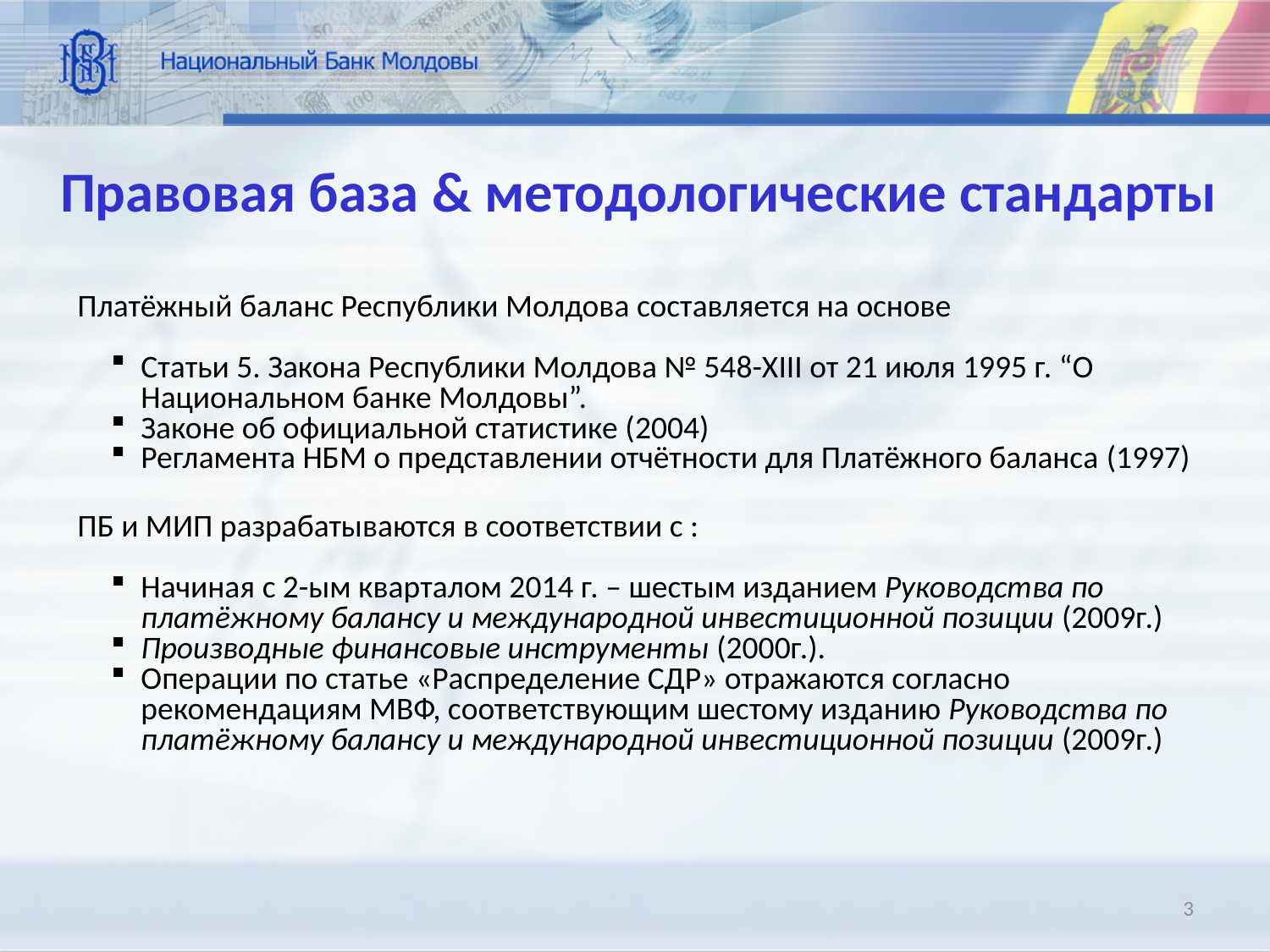

# Правовая база & методологические стандарты
Платёжный баланс Республики Молдова составляется на основе

Статьи 5. Закона Республики Молдова № 548-XIII от 21 июля 1995 г. “О Национальном банке Молдовы”.
Законе об официальной статистике (2004)
Регламента НБМ о представлении отчётности для Платёжного баланса (1997)

ПБ и МИП разрабатываются в соответствии с :

Начиная с 2-ым кварталом 2014 г. – шестым изданием Руководства по платёжному балансу и международной инвестиционной позиции (2009г.)
Производные финансовые инструменты (2000г.).
Операции по статье «Распределение СДР» отражаются согласно рекомендациям МВФ, соответствующим шестому изданию Руководства по платёжному балансу и международной инвестиционной позиции (2009г.)
3